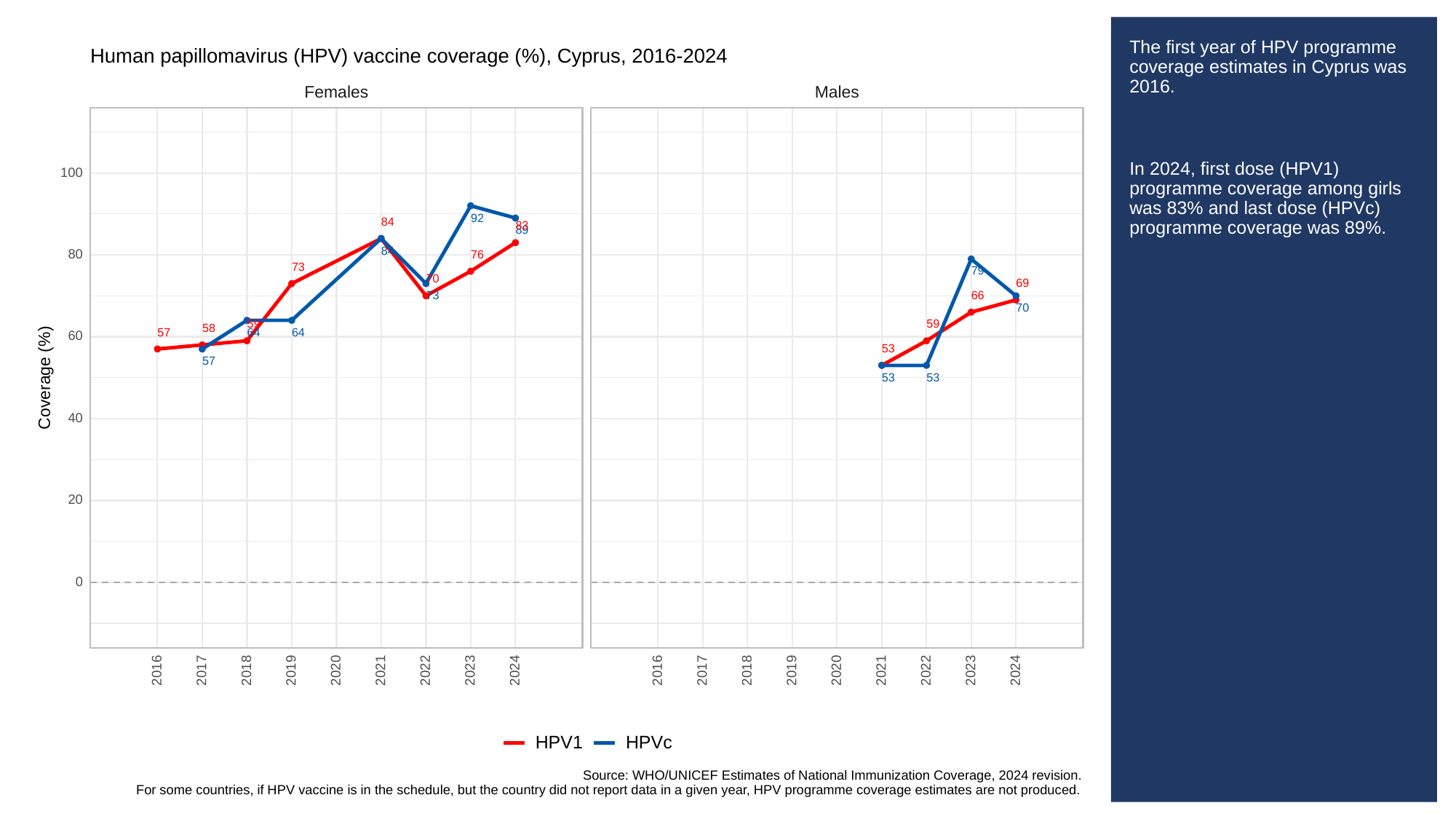

# The first year of HPV programme coverage estimates in Cyprus was 2016.

In 2024, first dose (HPV1) programme coverage among girls was 83% and last dose (HPVc) programme coverage was 89%.

Human papillomavirus (HPV) vaccine coverage (%), Cyprus, 2016-2024
Females
Males

100

92

84
83
89

84
80
76

73
79

70
69

66
73

70

59
59
58
57
64
64
60

53

57

Coverage (%)
53
53

40

20

0

2023
2023
2016
2017
2018
2019
2020
2021
2022
2024
2016
2017
2018
2019
2020
2021
2022
2024
HPVc
HPV1

Source: WHO/UNICEF Estimates of National Immunization Coverage, 2024 revision.
For some countries, if HPV vaccine is in the schedule, but the country did not report data in a given year, HPV programme coverage estimates are not produced.